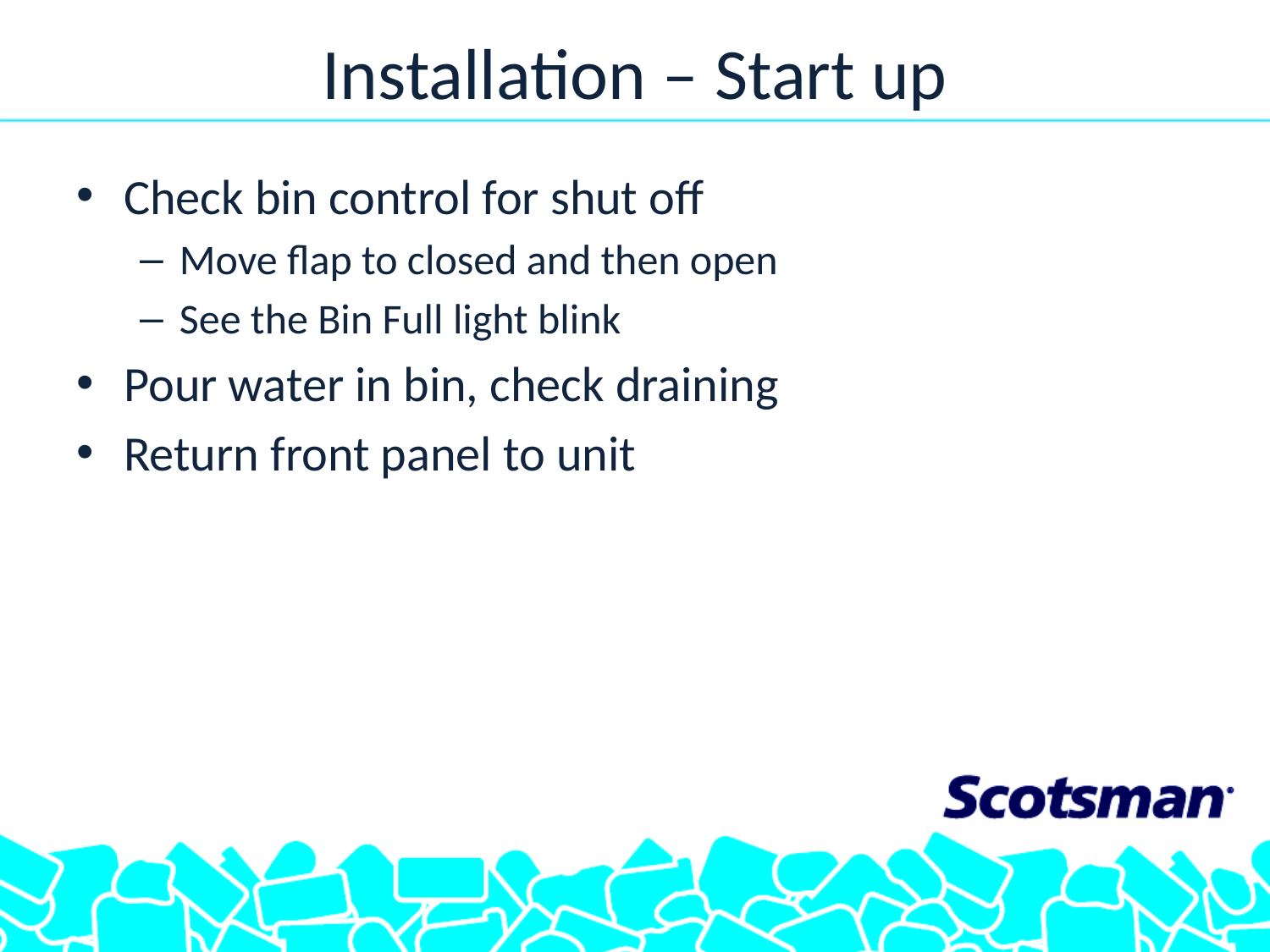

# Installation – Start up
Check bin control for shut off
Move flap to closed and then open
See the Bin Full light blink
Pour water in bin, check draining
Return front panel to unit